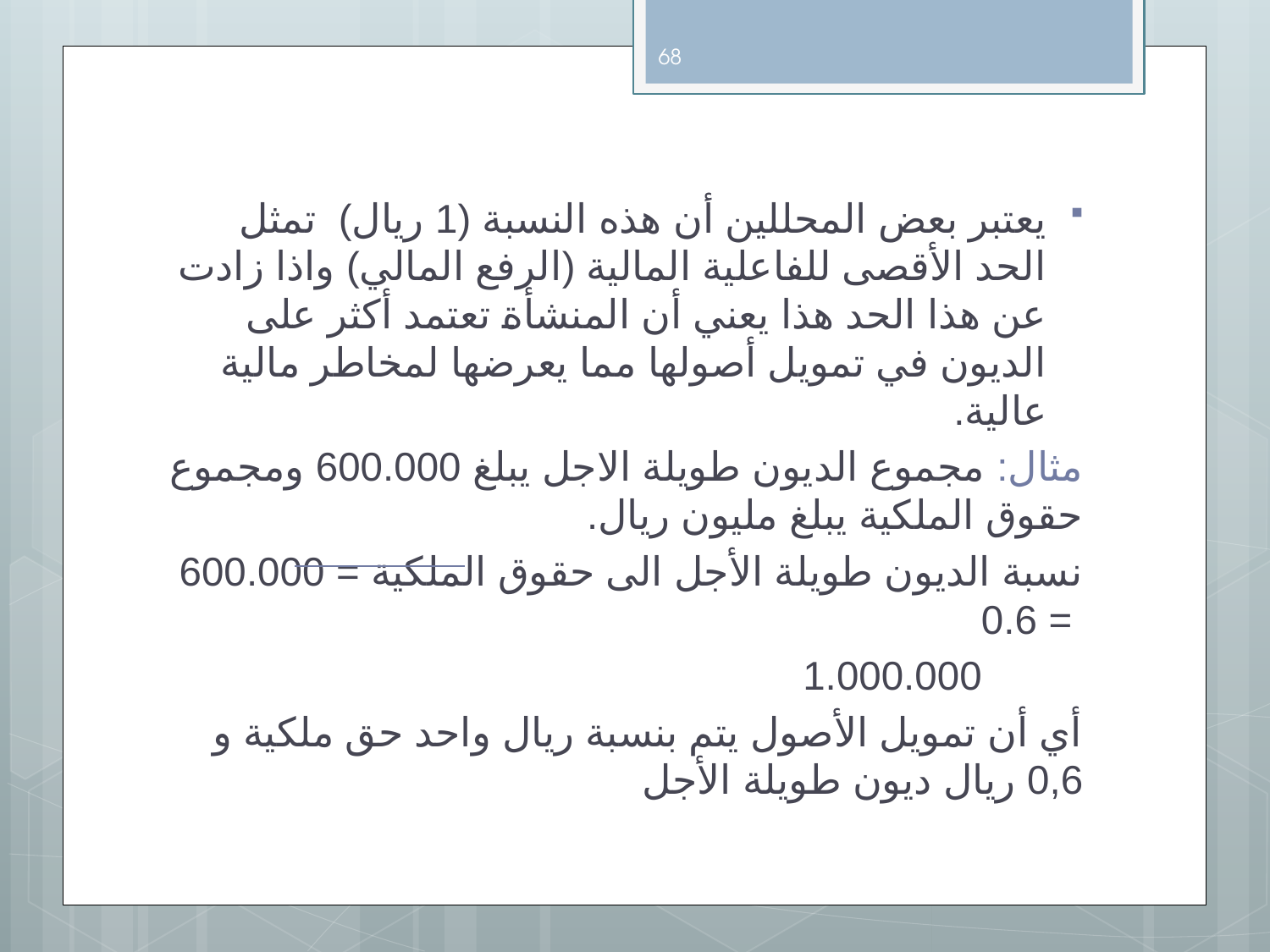

68
يعتبر بعض المحللين أن هذه النسبة (1 ريال)  تمثل الحد الأقصى للفاعلية المالية (الرفع المالي) واذا زادت عن هذا الحد هذا يعني أن المنشأة تعتمد أكثر على الديون في تمويل أصولها مما يعرضها لمخاطر مالية عالية.
مثال: مجموع الديون طويلة الاجل يبلغ 600.000 ومجموع حقوق الملكية يبلغ مليون ريال.
نسبة الديون طويلة الأجل الى حقوق الملكية = 600.000   = 0.6
				         1.000.000
أي أن تمويل الأصول يتم بنسبة ريال واحد حق ملكية و 0,6 ريال ديون طويلة الأجل